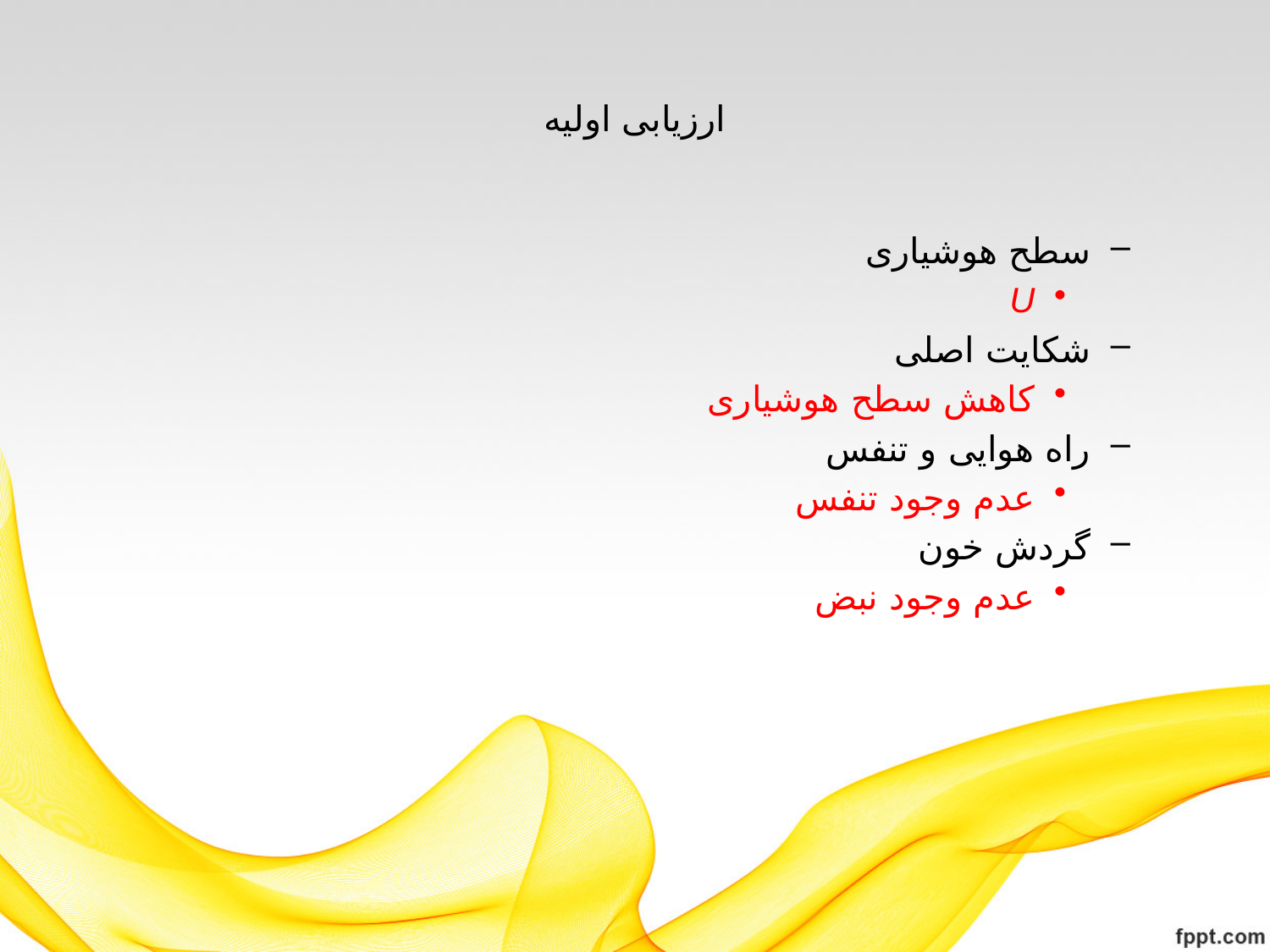

# ارزیابی اولیه
سطح هوشیاری
U
شکایت اصلی
کاهش سطح هوشیاری
راه هوایی و تنفس
عدم وجود تنفس
گردش خون
عدم وجود نبض